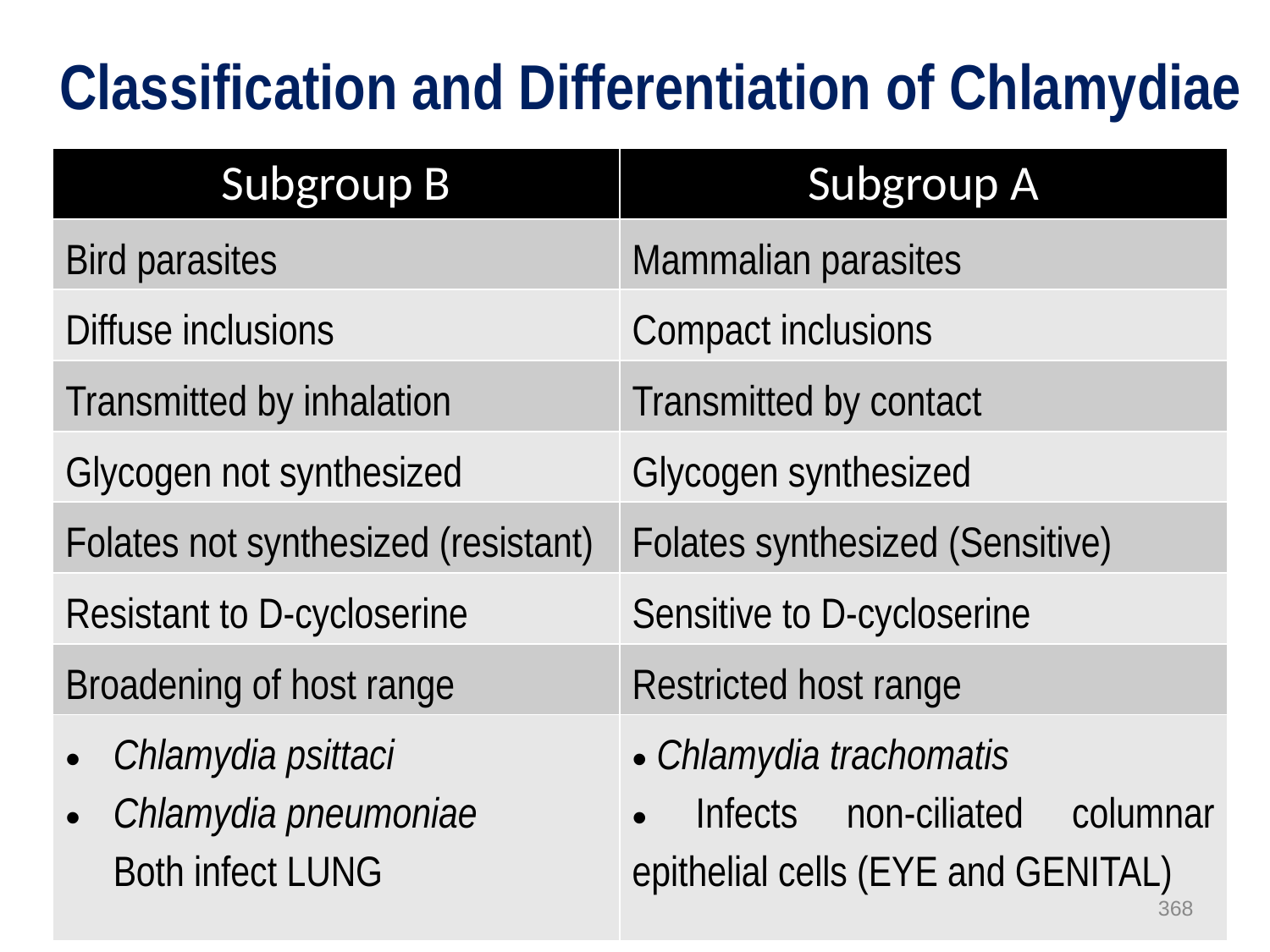

# Classification and Differentiation of Chlamydiae
| Subgroup B | Subgroup A |
| --- | --- |
| Bird parasites | Mammalian parasites |
| Diffuse inclusions | Compact inclusions |
| Transmitted by inhalation | Transmitted by contact |
| Glycogen not synthesized | Glycogen synthesized |
| Folates not synthesized (resistant) | Folates synthesized (Sensitive) |
| Resistant to D-cycloserine | Sensitive to D-cycloserine |
| Broadening of host range | Restricted host range |
| Chlamydia psittaci Chlamydia pneumoniae Both infect LUNG | Chlamydia trachomatis Infects non-ciliated columnar epithelial cells (EYE and GENITAL) |

368